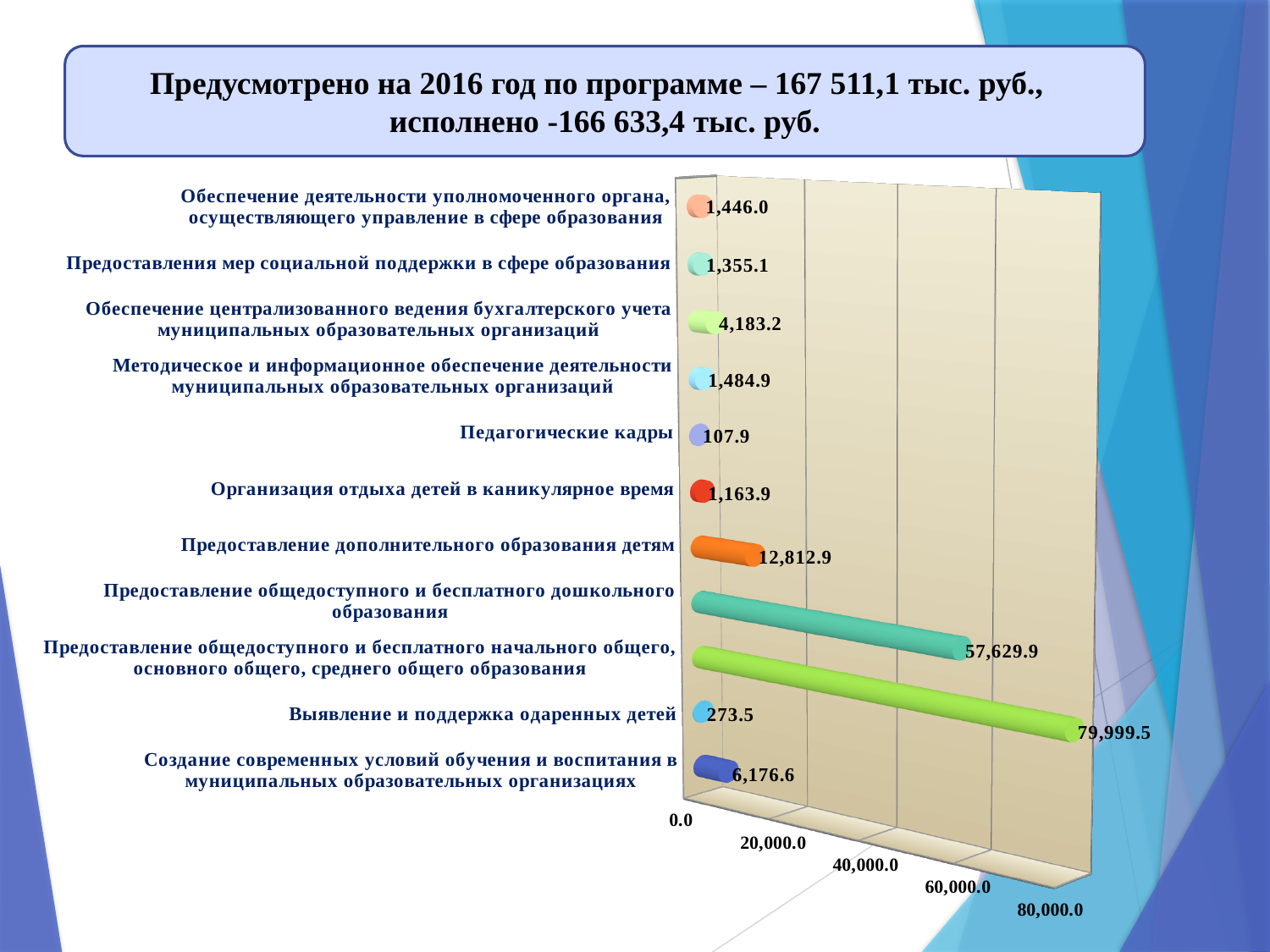

Предусмотрено на 2016 год по программе – 167 511,1 тыс. руб.,
исполнено -166 633,4 тыс. руб.

[unsupported chart]